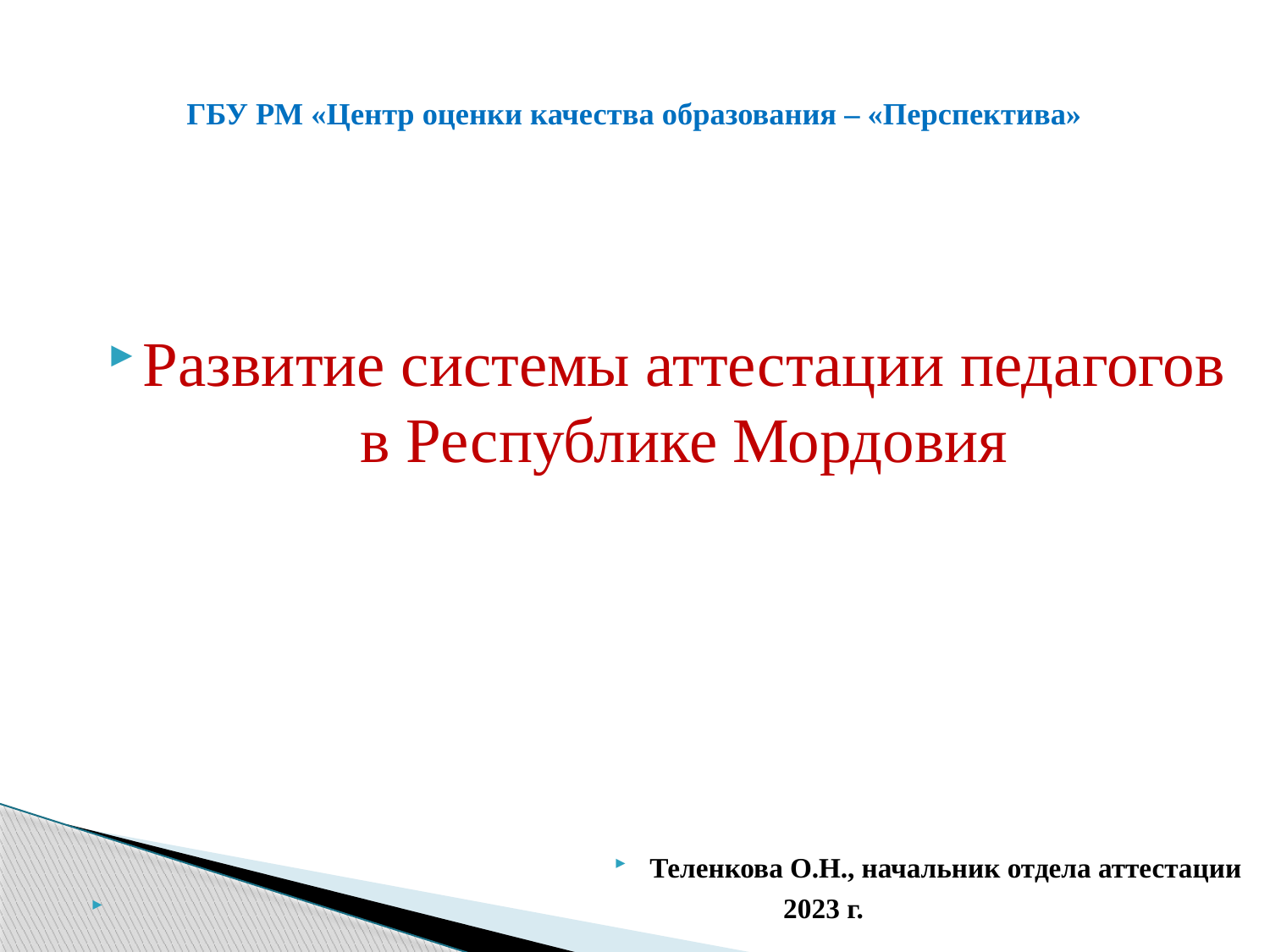

# ГБУ РМ «Центр оценки качества образования – «Перспектива»

Развитие системы аттестации педагогов
в Республике Мордовия

Теленкова О.Н., начальник отдела аттестации
                                                                                              2023 г.